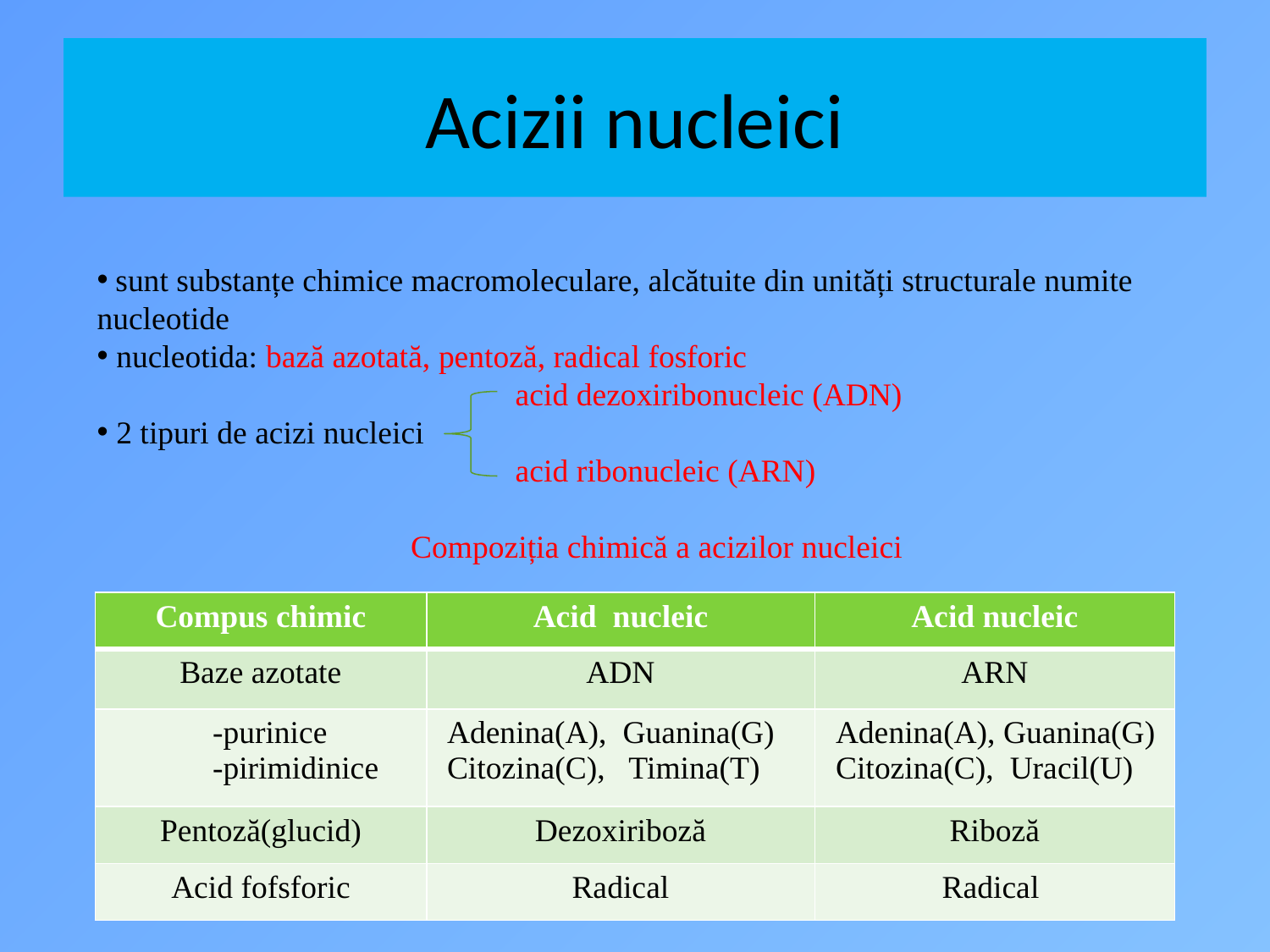

# Acizii nucleici
 sunt substanțe chimice macromoleculare, alcătuite din unități structurale numite nucleotide
 nucleotida: bază azotată, pentoză, radical fosforic
                                                    acid dezoxiribonucleic (ADN)
 2 tipuri de acizi nucleici
                                                    acid ribonucleic (ARN)

                                       Compoziția chimică a acizilor nucleici

| Compus chimic | Acid nucleic | Acid nucleic |
| --- | --- | --- |
| Baze azotate | ADN | ARN |
| -purinice -pirimidinice | Adenina(A), Guanina(G) Citozina(C), Timina(T) | Adenina(A), Guanina(G) Citozina(C), Uracil(U) |
| Pentoză(glucid) | Dezoxiriboză | Riboză |
| Acid fofsforic | Radical | Radical |